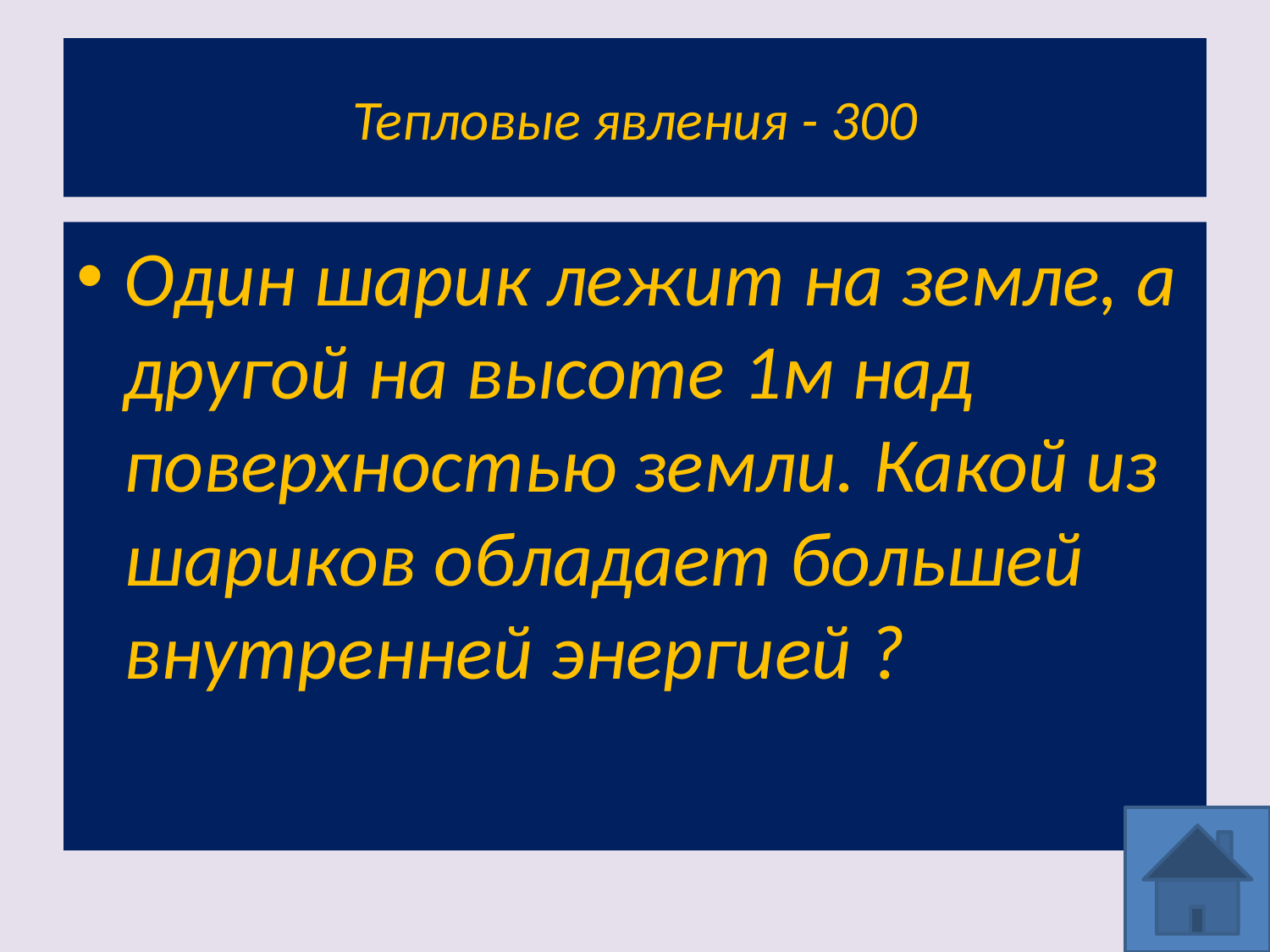

# Тепловые явления - 300
Один шарик лежит на земле, а другой на высоте 1м над поверхностью земли. Какой из шариков обладает большей внутренней энергией ?